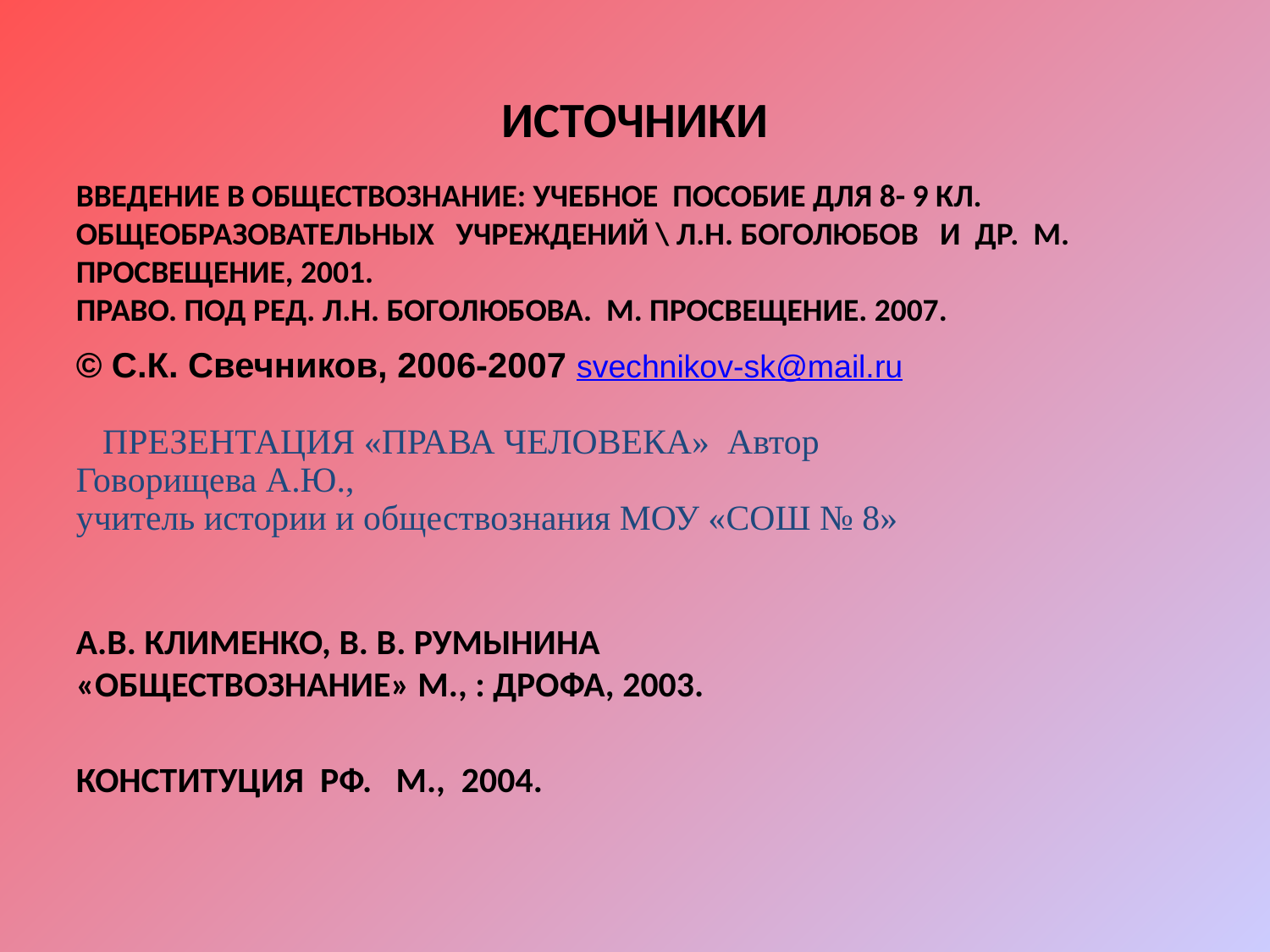

# ИСТОЧНИКИ
ВВЕДЕНИЕ В ОБЩЕСТВОЗНАНИЕ: УЧЕБНОЕ  ПОСОБИЕ ДЛЯ 8- 9 КЛ. ОБЩЕОБРАЗОВАТЕЛЬНЫХ   УЧРЕЖДЕНИЙ \ Л.Н. БОГОЛЮБОВ   И  ДР.  М. ПРОСВЕЩЕНИЕ, 2001.
ПРАВО. ПОД РЕД. Л.Н. БОГОЛЮБОВА.  М. ПРОСВЕЩЕНИЕ. 2007.
© С.К. Свечников, 2006-2007 svechnikov-sk@mail.ru
   ПРЕЗЕНТАЦИЯ «ПРАВА ЧЕЛОВЕКА»  Автор Говорищева А.Ю.,
учитель истории и обществознания МОУ «СОШ № 8»
А.В. КЛИМЕНКО, В. В. РУМЫНИНА  «ОБЩЕСТВОЗНАНИЕ» М., : ДРОФА, 2003.
КОНСТИТУЦИЯ  РФ.   М.,  2004.